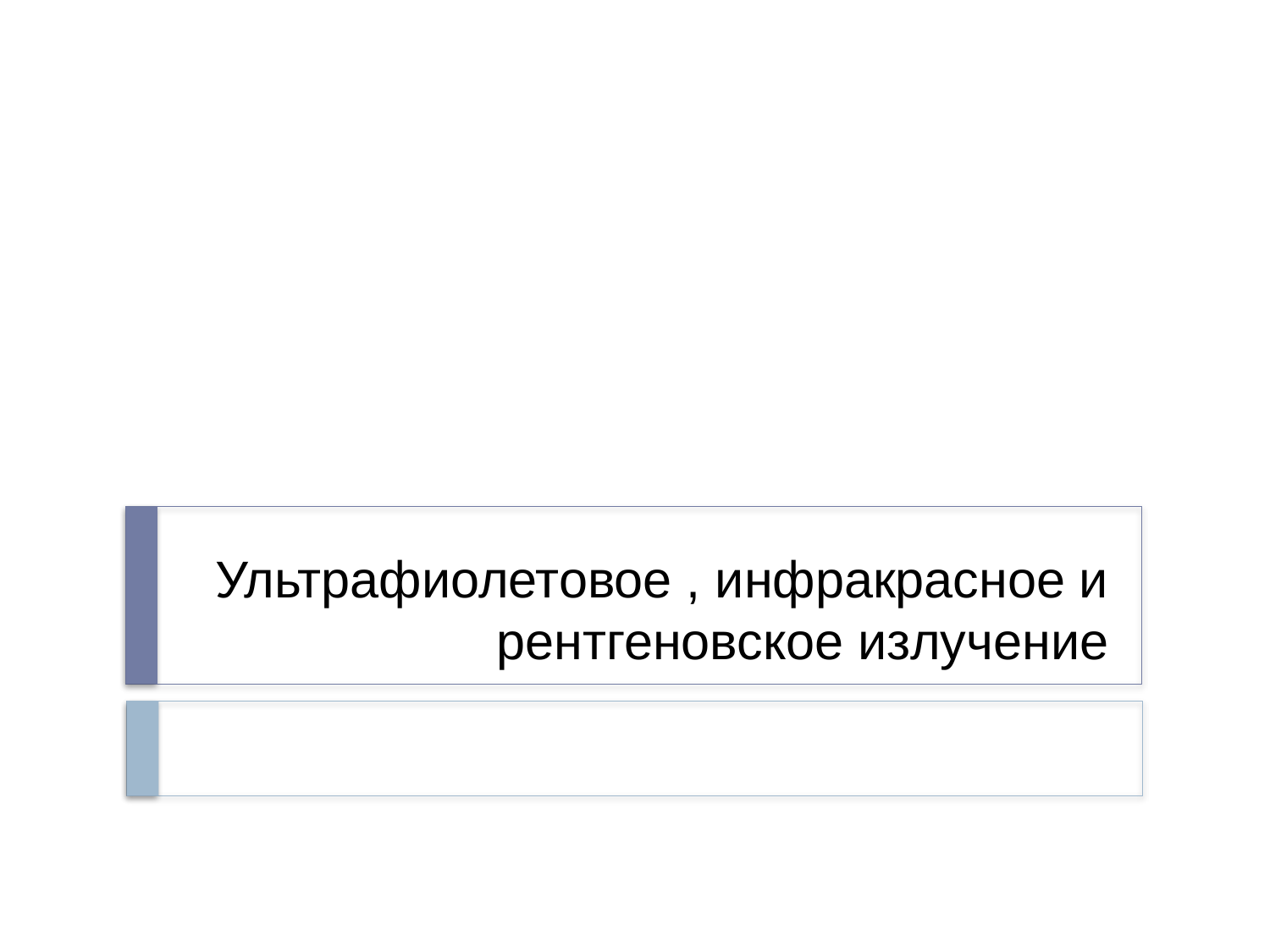

# Ультрафиолетовое , инфракрасное и рентгеновское излучение